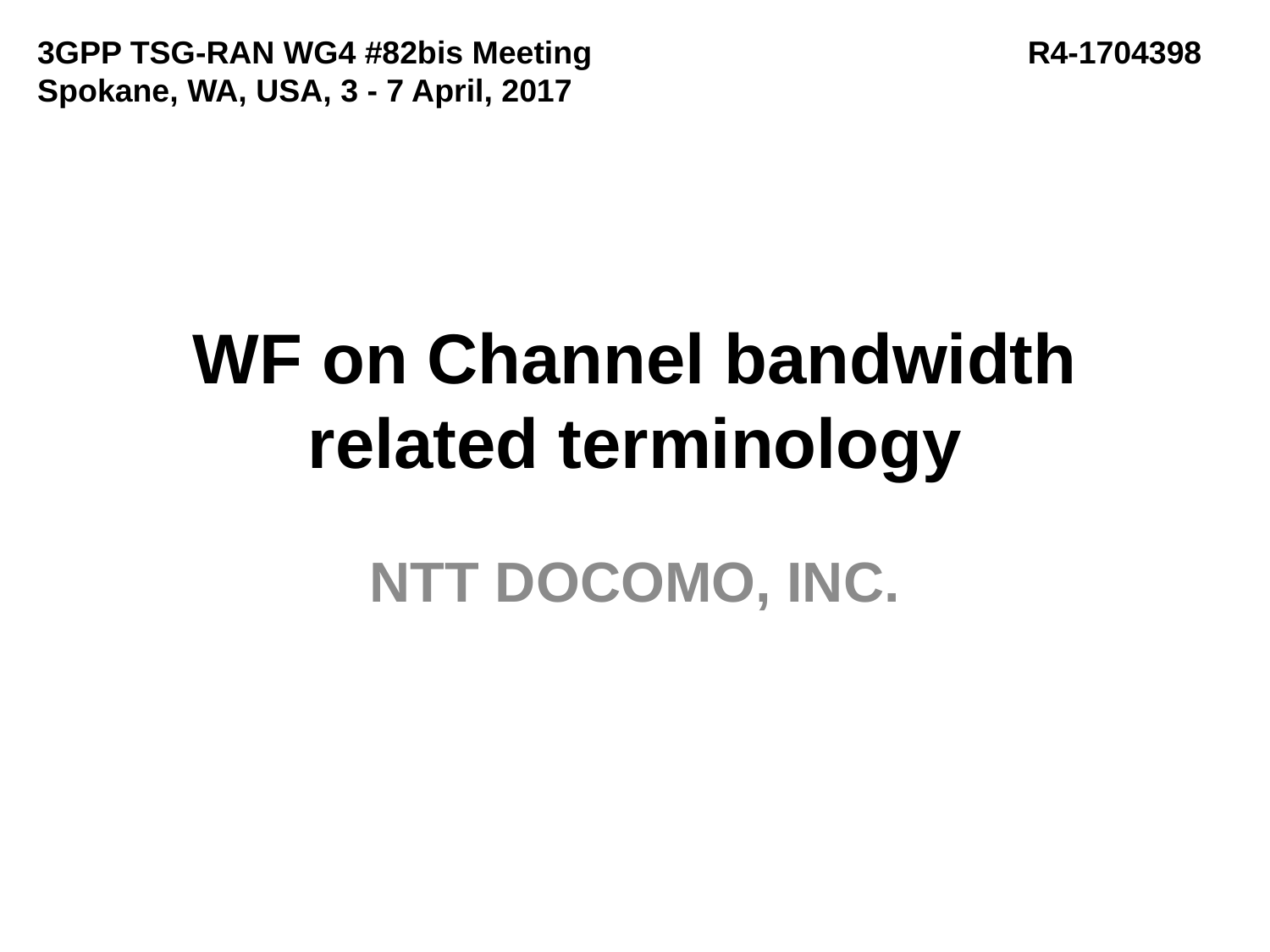

3GPP TSG-RAN WG4 #82bis Meeting				 Spokane, WA, USA, 3 - 7 April, 2017
R4-1704398
# WF on Channel bandwidth related terminology
NTT DOCOMO, INC.